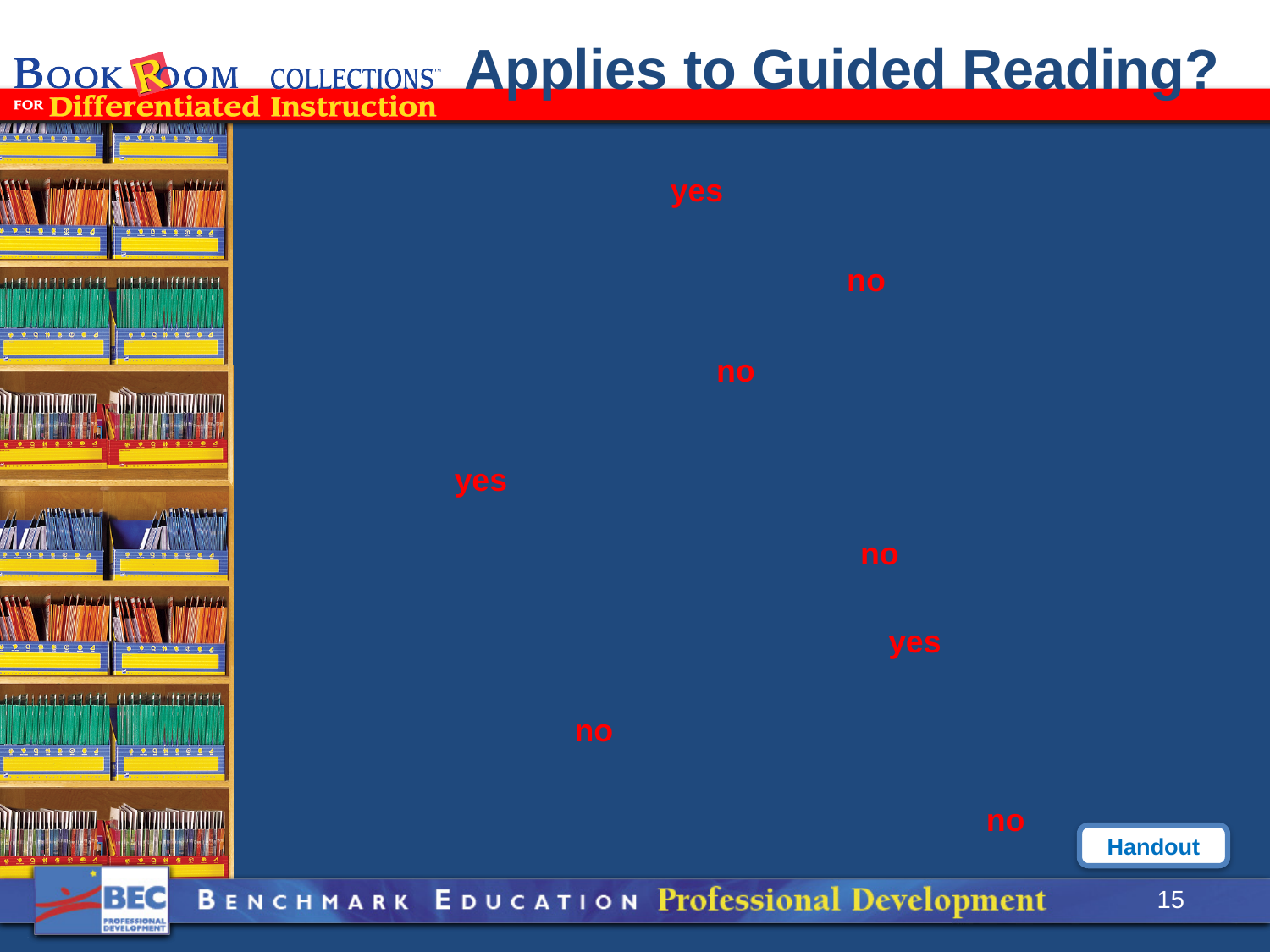

Applies to Guided Reading?

yes
no
no
yes
no
yes
no
no
Handout